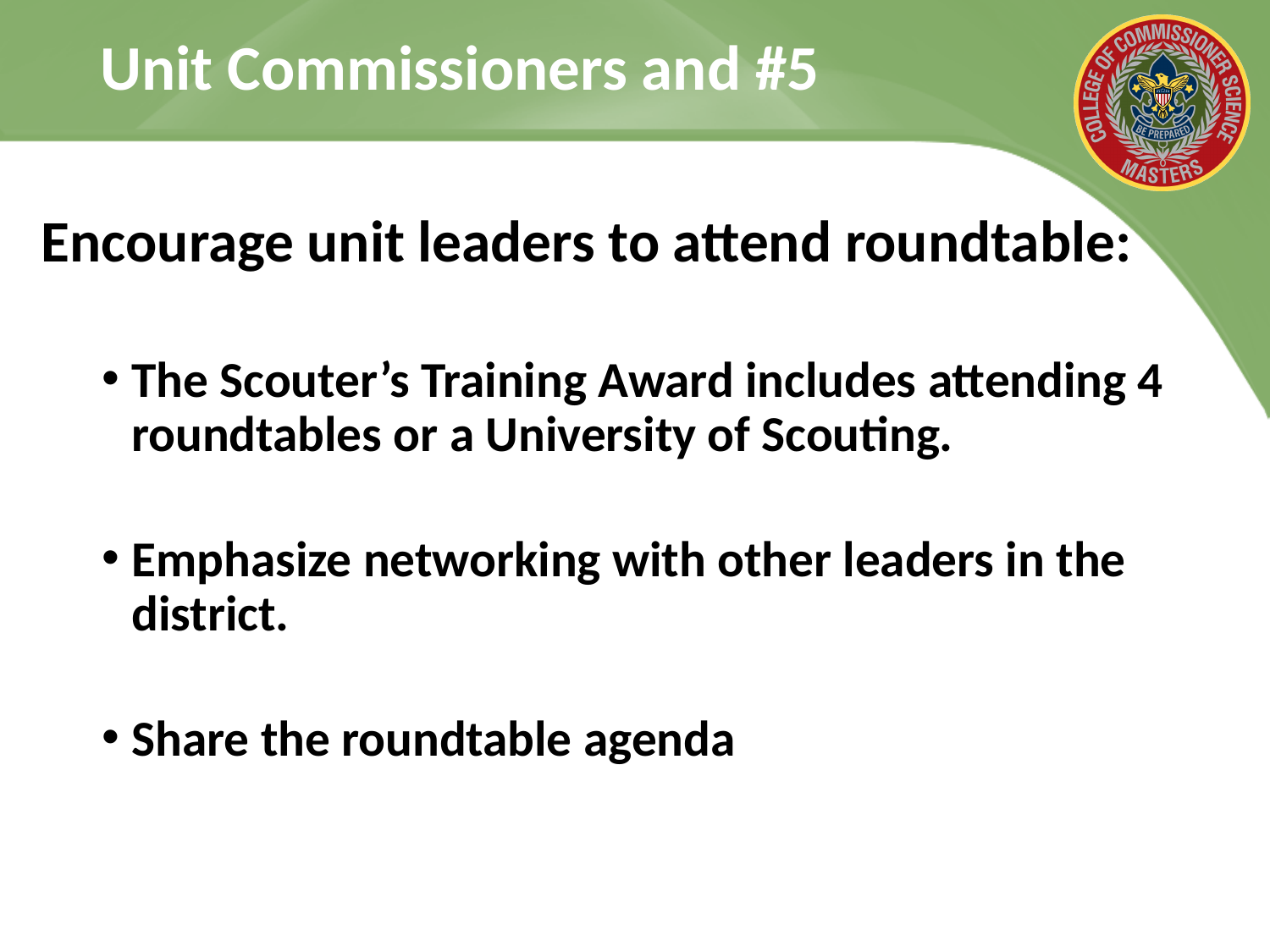

# Unit Commissioners and #5
Encourage unit leaders to attend roundtable:

The Scouter’s Training Award includes attending 4 roundtables or a University of Scouting.

Emphasize networking with other leaders in the district.

Share the roundtable agenda